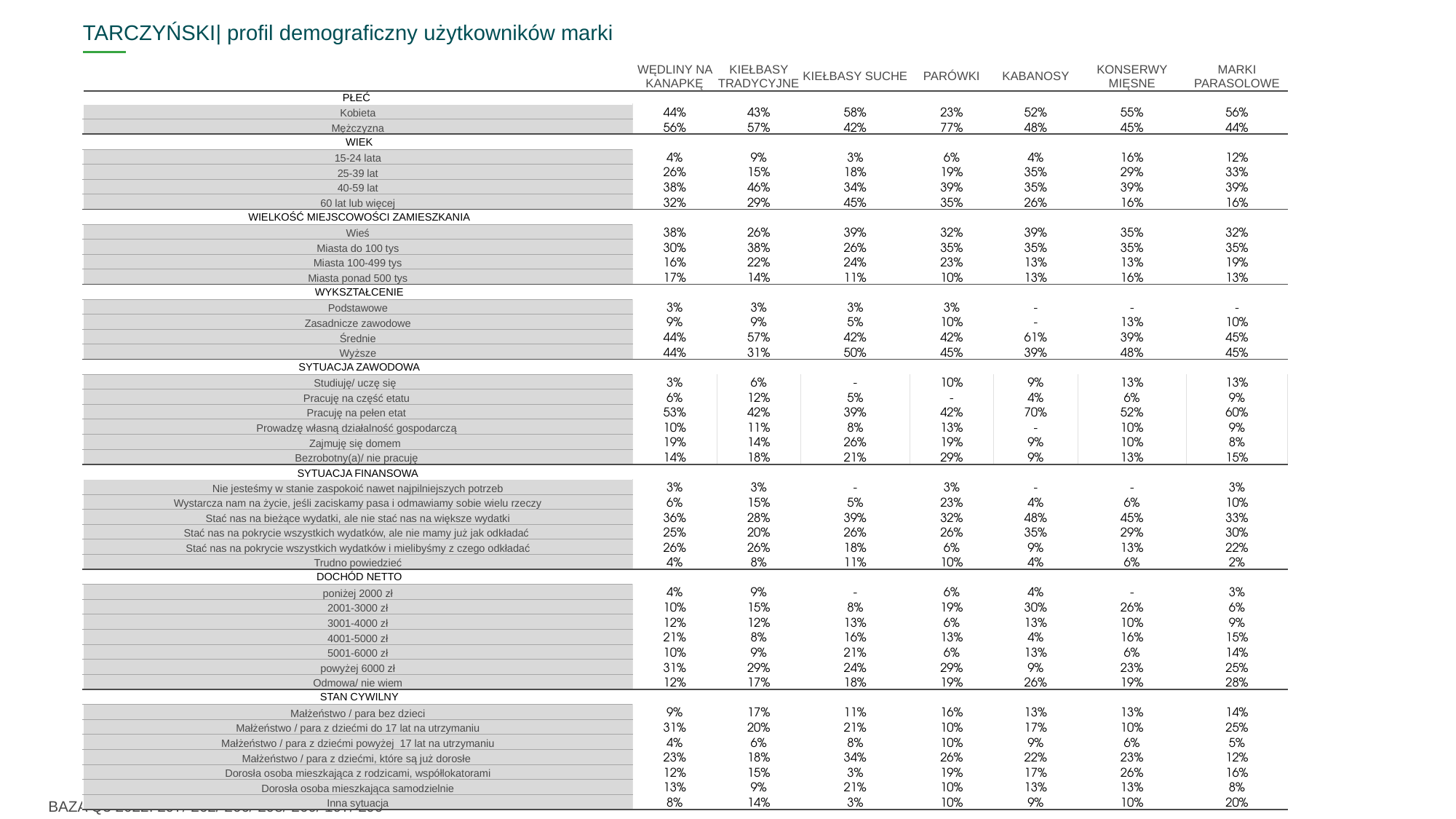

TARCZYŃSKI| profil demograficzny użytkowników marki
| ^TAB2^ | WĘDLINY NA KANAPKĘ | KIEŁBASY TRADYCYJNE | KIEŁBASY SUCHE | PARÓWKI | KABANOSY | KONSERWY MIĘSNE | MARKI PARASOLOWE |
| --- | --- | --- | --- | --- | --- | --- | --- |
| PŁEĆ |  |  |  |  |  |  |  |
| Kobieta | 44% | 43% | 58% | 23% | 52% | 55% | 56% |
| Mężczyzna | 56% | 57% | 42% | 77% | 48% | 45% | 44% |
| WIEK |  |  |  |  |  |  |  |
| 15-24 lata | 4% | 9% | 3% | 6% | 4% | 16% | 12% |
| 25-39 lat | 26% | 15% | 18% | 19% | 35% | 29% | 33% |
| 40-59 lat | 38% | 46% | 34% | 39% | 35% | 39% | 39% |
| 60 lat lub więcej | 32% | 29% | 45% | 35% | 26% | 16% | 16% |
| WIELKOŚĆ MIEJSCOWOŚCI ZAMIESZKANIA |  |  |  |  |  |  |  |
| Wieś | 38% | 26% | 39% | 32% | 39% | 35% | 32% |
| Miasta do 100 tys | 30% | 38% | 26% | 35% | 35% | 35% | 35% |
| Miasta 100-499 tys | 16% | 22% | 24% | 23% | 13% | 13% | 19% |
| Miasta ponad 500 tys | 17% | 14% | 11% | 10% | 13% | 16% | 13% |
| WYKSZTAŁCENIE |  |  |  |  |  |  |  |
| Podstawowe | 3% | 3% | 3% | 3% | - | - | - |
| Zasadnicze zawodowe | 9% | 9% | 5% | 10% | - | 13% | 10% |
| Średnie | 44% | 57% | 42% | 42% | 61% | 39% | 45% |
| Wyższe | 44% | 31% | 50% | 45% | 39% | 48% | 45% |
| SYTUACJA ZAWODOWA |  |  |  |  |  |  |  |
| Studiuję/ uczę się | 3% | 6% | - | 10% | 9% | 13% | 13% |
| Pracuję na część etatu | 6% | 12% | 5% | - | 4% | 6% | 9% |
| Pracuję na pełen etat | 53% | 42% | 39% | 42% | 70% | 52% | 60% |
| Prowadzę własną działalność gospodarczą | 10% | 11% | 8% | 13% | - | 10% | 9% |
| Zajmuję się domem | 19% | 14% | 26% | 19% | 9% | 10% | 8% |
| Bezrobotny(a)/ nie pracuję | 14% | 18% | 21% | 29% | 9% | 13% | 15% |
| SYTUACJA FINANSOWA |  |  |  |  |  |  |  |
| Nie jesteśmy w stanie zaspokoić nawet najpilniejszych potrzeb | 3% | 3% | - | 3% | - | - | 3% |
| Wystarcza nam na życie, jeśli zaciskamy pasa i odmawiamy sobie wielu rzeczy | 6% | 15% | 5% | 23% | 4% | 6% | 10% |
| Stać nas na bieżące wydatki, ale nie stać nas na większe wydatki | 36% | 28% | 39% | 32% | 48% | 45% | 33% |
| Stać nas na pokrycie wszystkich wydatków, ale nie mamy już jak odkładać | 25% | 20% | 26% | 26% | 35% | 29% | 30% |
| Stać nas na pokrycie wszystkich wydatków i mielibyśmy z czego odkładać | 26% | 26% | 18% | 6% | 9% | 13% | 22% |
| Trudno powiedzieć | 4% | 8% | 11% | 10% | 4% | 6% | 2% |
| DOCHÓD NETTO |  |  |  |  |  |  |  |
| poniżej 2000 zł | 4% | 9% | - | 6% | 4% | - | 3% |
| 2001-3000 zł | 10% | 15% | 8% | 19% | 30% | 26% | 6% |
| 3001-4000 zł | 12% | 12% | 13% | 6% | 13% | 10% | 9% |
| 4001-5000 zł | 21% | 8% | 16% | 13% | 4% | 16% | 15% |
| 5001-6000 zł | 10% | 9% | 21% | 6% | 13% | 6% | 14% |
| powyżej 6000 zł | 31% | 29% | 24% | 29% | 9% | 23% | 25% |
| Odmowa/ nie wiem | 12% | 17% | 18% | 19% | 26% | 19% | 28% |
| STAN CYWILNY |  |  |  |  |  |  |  |
| Małżeństwo / para bez dzieci | 9% | 17% | 11% | 16% | 13% | 13% | 14% |
| Małżeństwo / para z dziećmi do 17 lat na utrzymaniu | 31% | 20% | 21% | 10% | 17% | 10% | 25% |
| Małżeństwo / para z dziećmi powyżej 17 lat na utrzymaniu | 4% | 6% | 8% | 10% | 9% | 6% | 5% |
| Małżeństwo / para z dziećmi, które są już dorosłe | 23% | 18% | 34% | 26% | 22% | 23% | 12% |
| Dorosła osoba mieszkająca z rodzicami, współlokatorami | 12% | 15% | 3% | 19% | 17% | 26% | 16% |
| Dorosła osoba mieszkająca samodzielnie | 13% | 9% | 21% | 10% | 13% | 13% | 8% |
| Inna sytuacja | 8% | 14% | 3% | 10% | 9% | 10% | 20% |
BAZA Q3 2022: 297/ 262/ 266/ 298/ 260/ 197/ 299